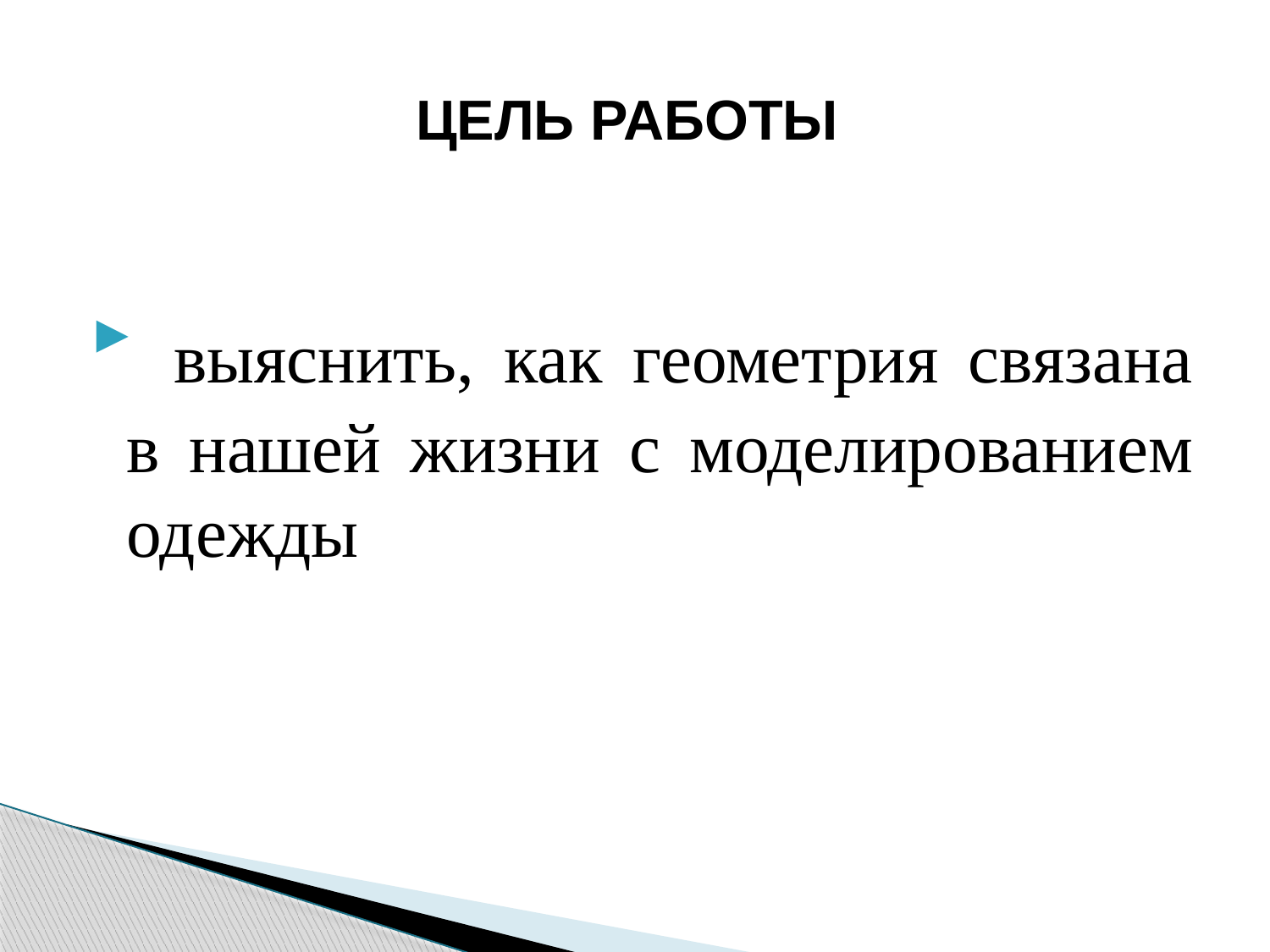

# ЦЕЛЬ РАБОТЫ

 выяснить, как геометрия связана в нашей жизни с моделированием одежды